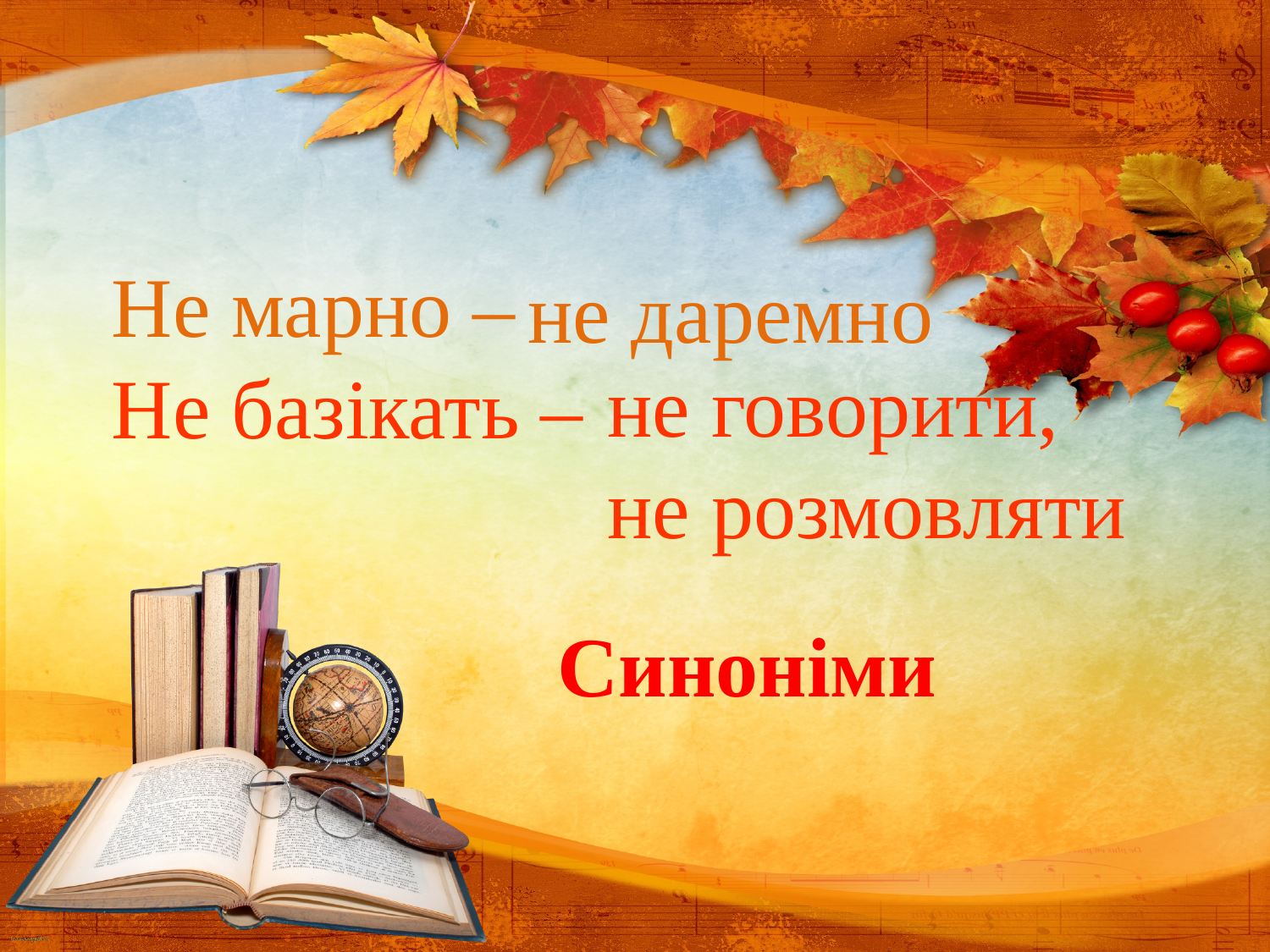

Не марно –
 Не базікать –

не даремно
не говорити,            не розмовляти

Синоніми